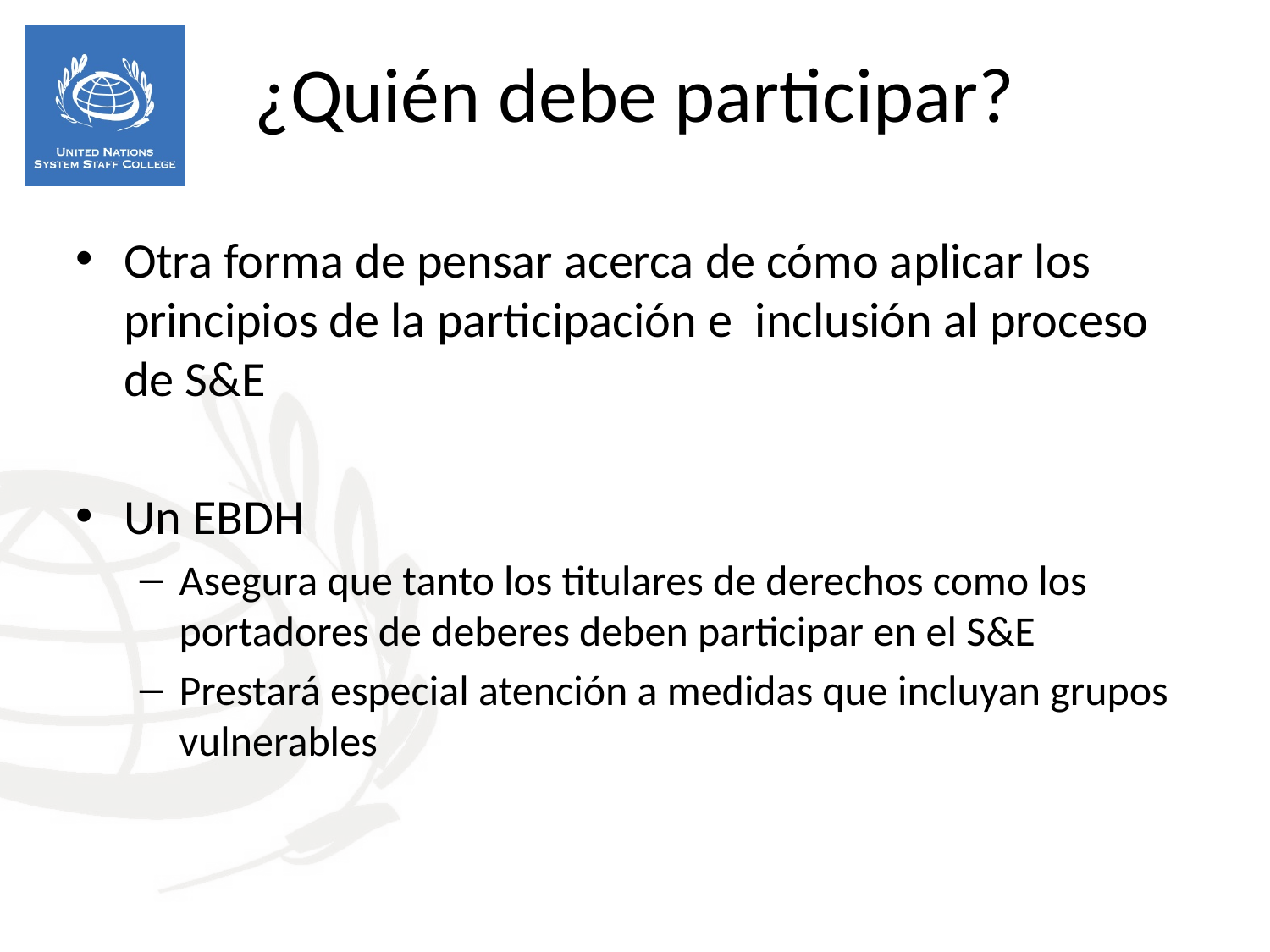

¿Quién debe participar?
Otra forma de pensar acerca de cómo aplicar los principios de la participación e  inclusión al proceso de S&E

Un EBDH
Asegura que tanto los titulares de derechos como los portadores de deberes deben participar en el S&E
Prestará especial atención a medidas que incluyan grupos vulnerables